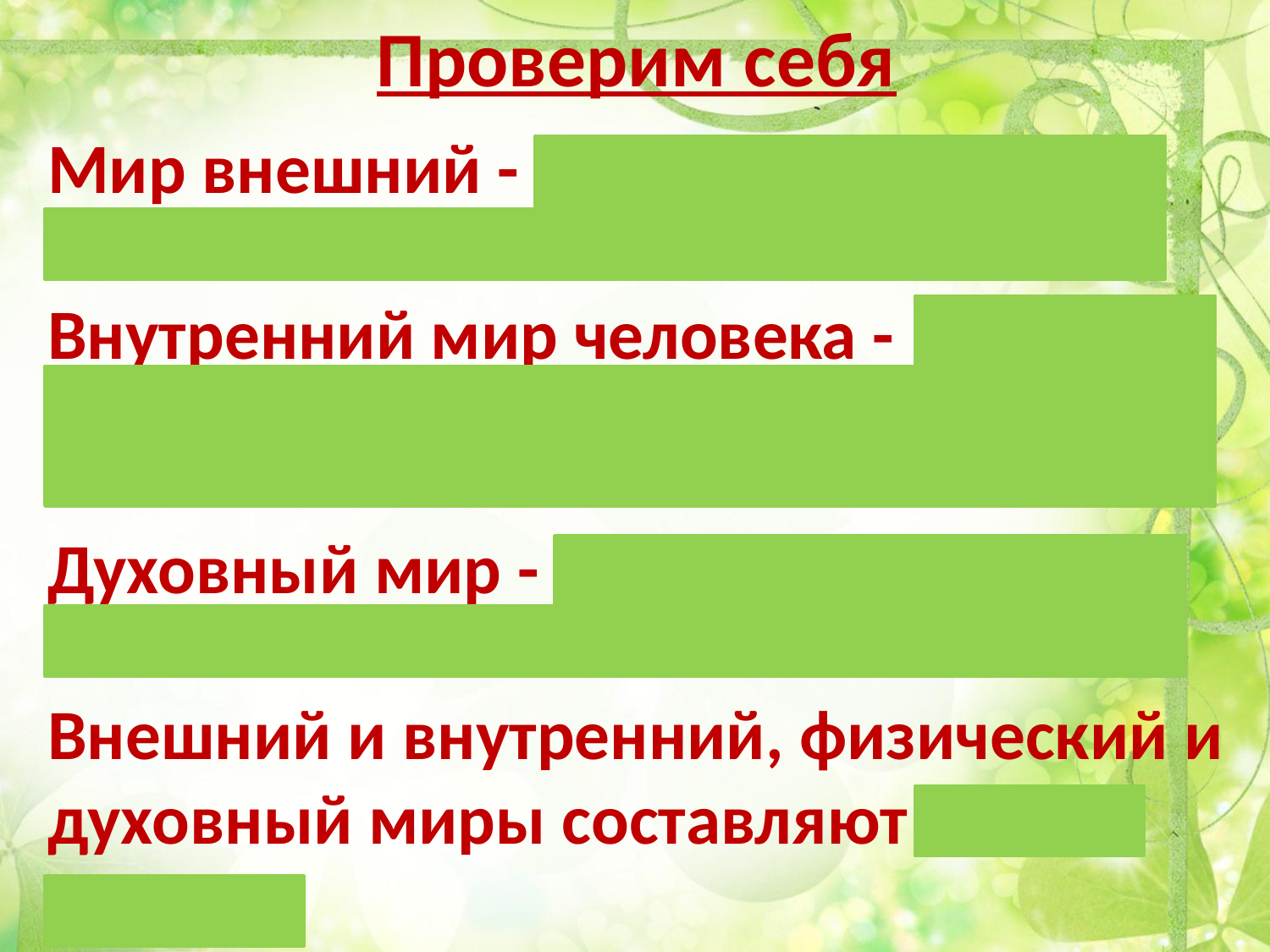

# Проверим себя
Мир внешний - окружающий мир. Физический мир можно увидеть, потрогать.
Внутренний мир человека - невидимый мир: мысли, чувства, убеждения, настроения, желания.
Духовный мир - связанный с духовными явлениями, с верой в Бога и служением ему.
Внешний и внутренний, физический и духовный миры составляют единое целое.